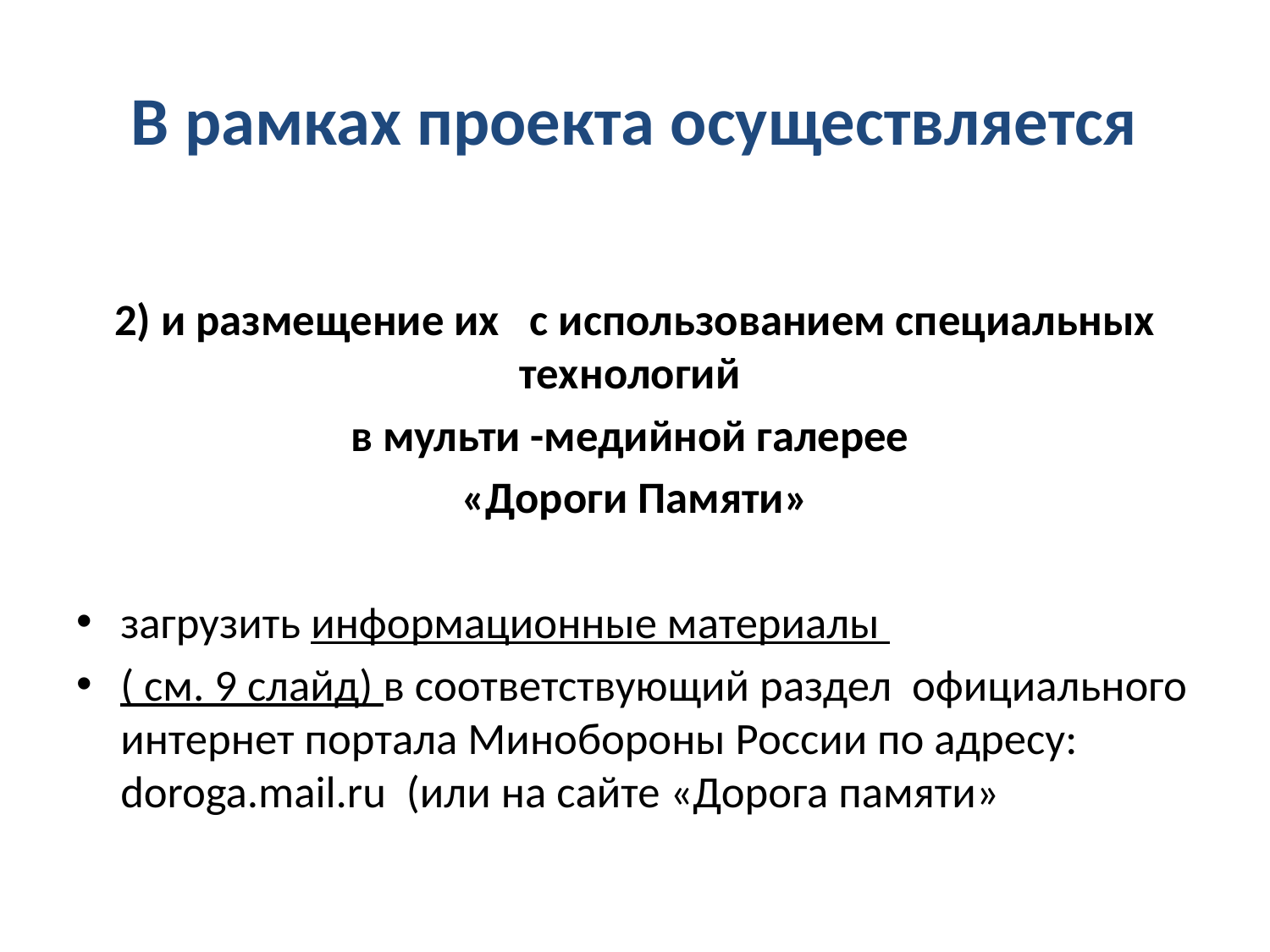

# В рамках проекта осуществляется

2) и размещение их   с использованием специальных технологий
в мульти -медийной галерее
«Дороги Памяти»

загрузить информационные материалы
( см. 9 слайд) в соответствующий раздел  официального интернет портала Минобороны России по адресу: doroga.mail.ru  (или на сайте «Дорога памяти»